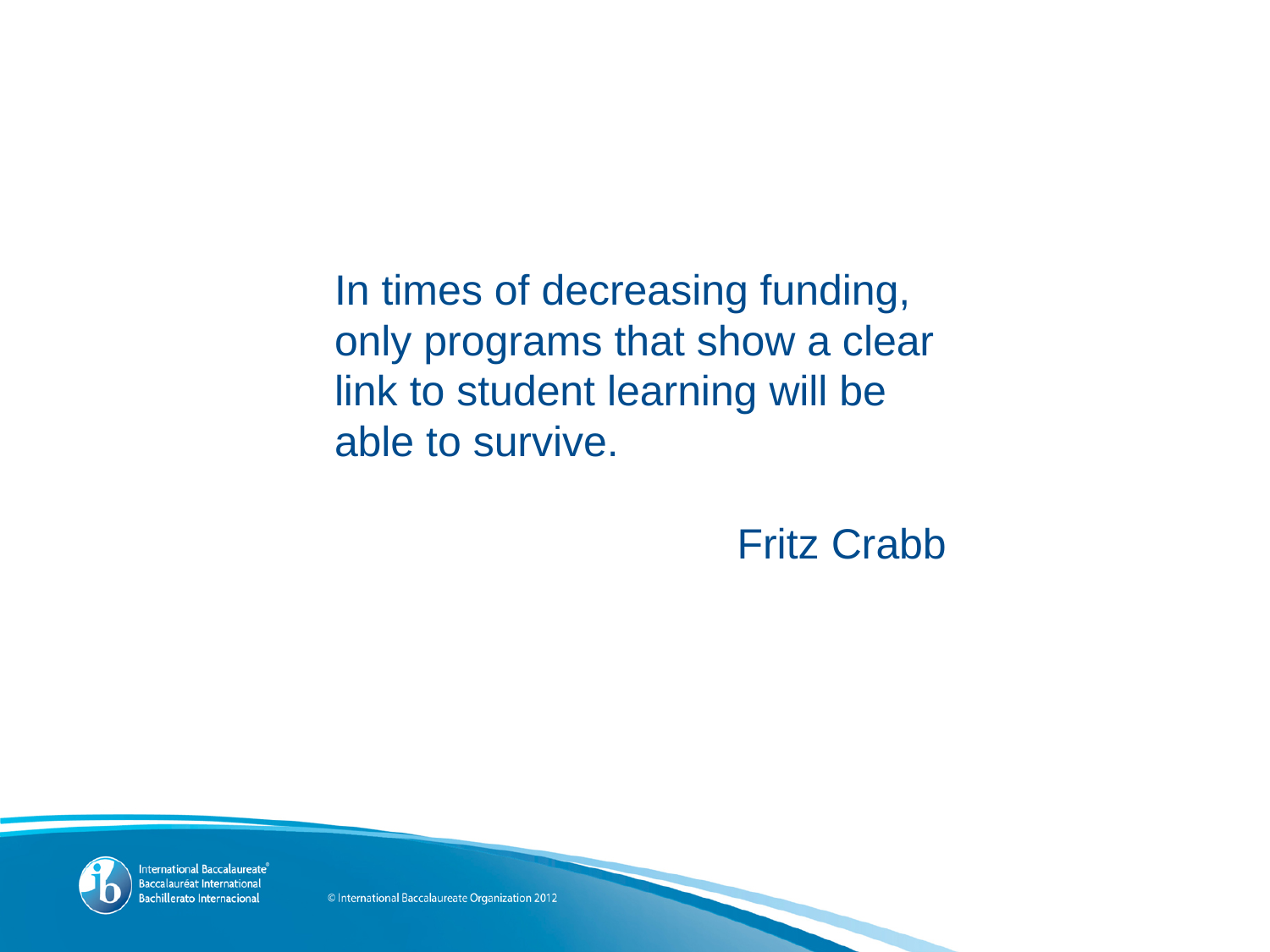

In times of decreasing funding, only programs that show a clear link to student learning will be able to survive.

     Fritz Crabb